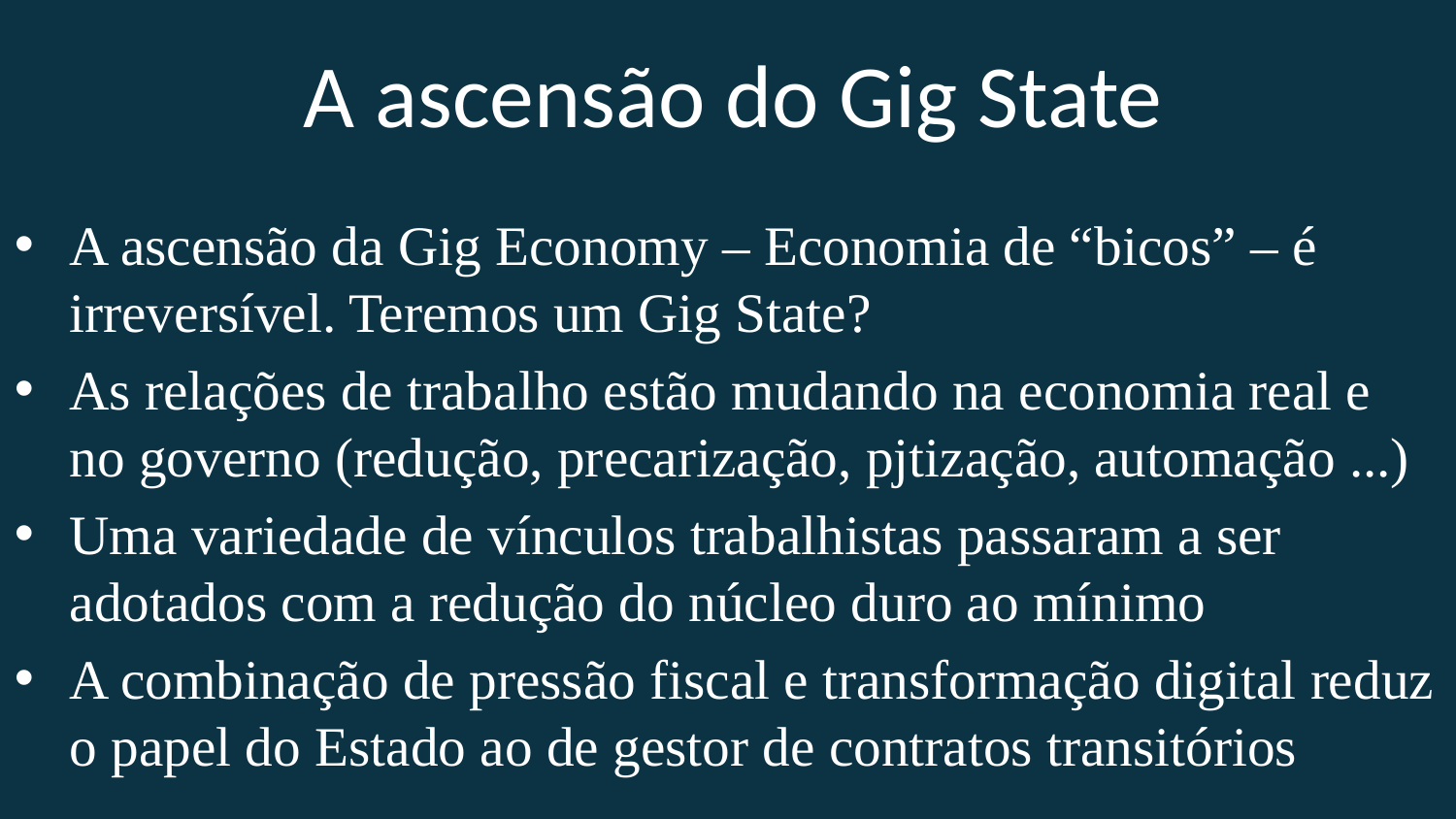

A ascensão do Gig State
A ascensão da Gig Economy – Economia de “bicos” – é irreversível. Teremos um Gig State?
As relações de trabalho estão mudando na economia real e no governo (redução, precarização, pjtização, automação ...)
Uma variedade de vínculos trabalhistas passaram a ser adotados com a redução do núcleo duro ao mínimo
A combinação de pressão fiscal e transformação digital reduz o papel do Estado ao de gestor de contratos transitórios